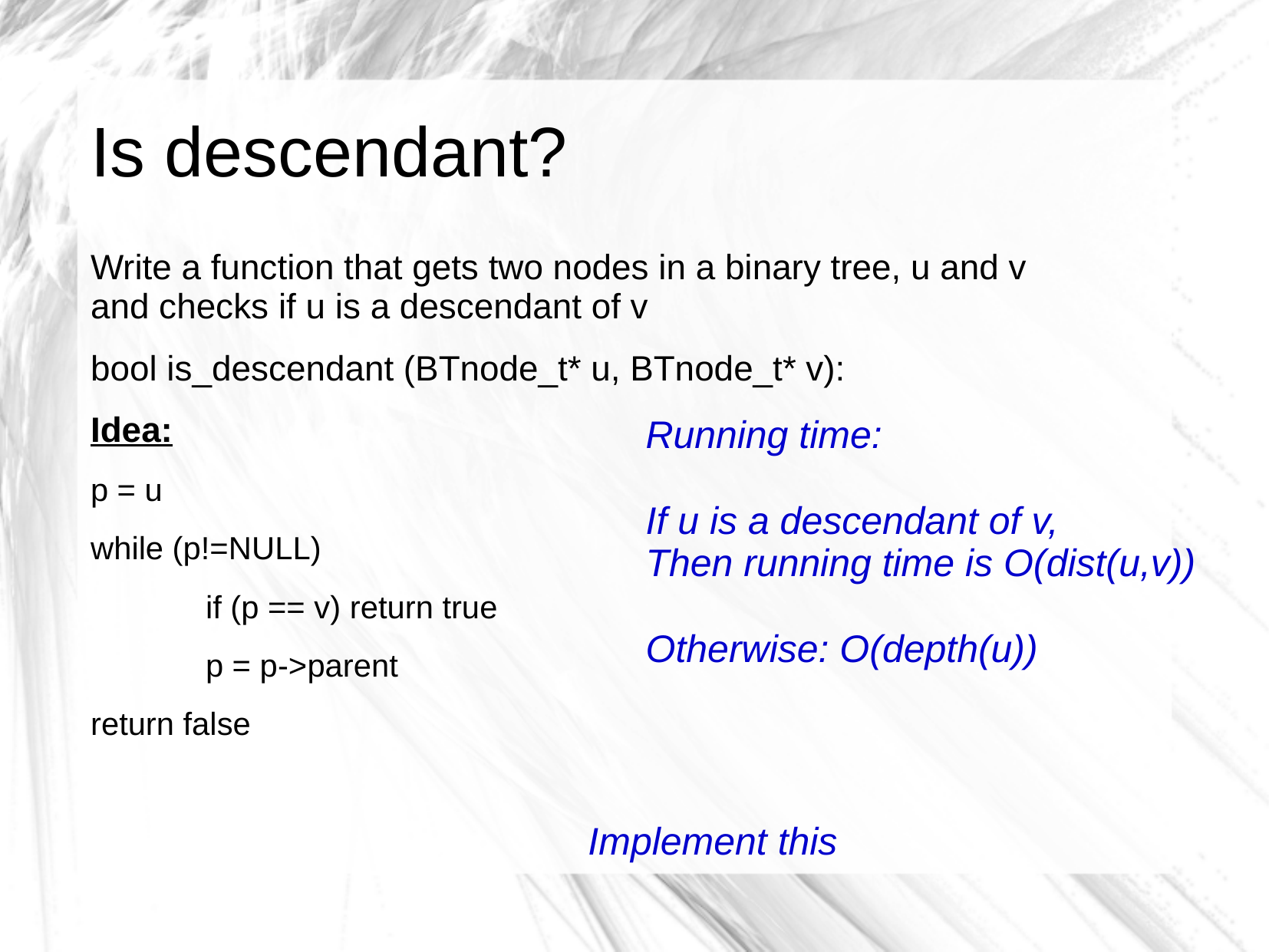

# Is descendant?
Write a function that gets two nodes in a binary tree, u and v
and checks if u is a descendant of v
bool is_descendant (BTnode_t* u, BTnode_t* v):
Idea:
p = u
while (p!=NULL)
	if (p == v) return true
	p = p->parent
return false
Running time:

If u is a descendant of v,
Then running time is O(dist(u,v))

Otherwise: O(depth(u))
Implement this